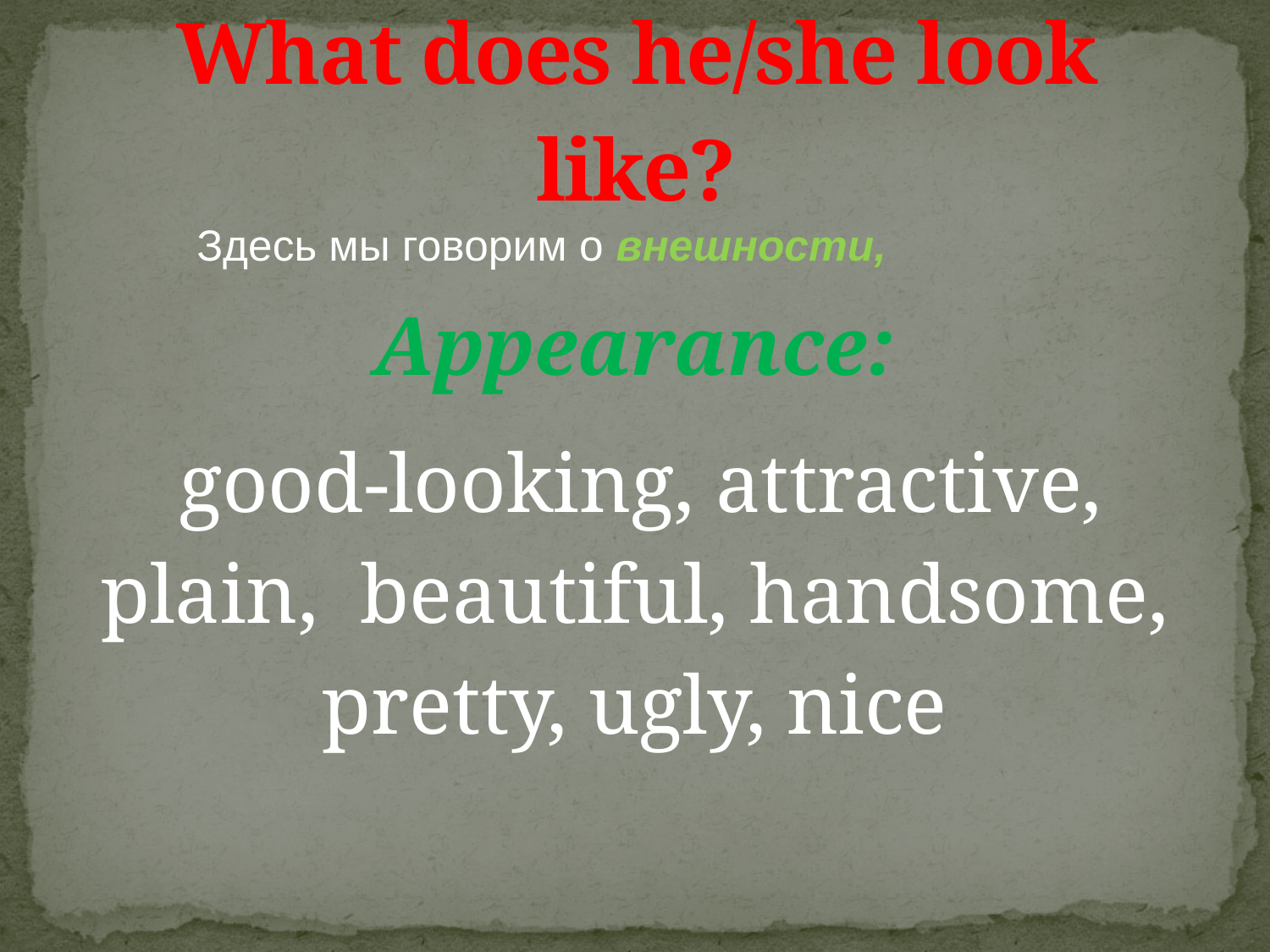

# What does he/she look like?
          Здесь мы говорим о внешности,
Appearance:
 good-looking, attractive, plain,  beautiful, handsome, pretty, ugly, nice